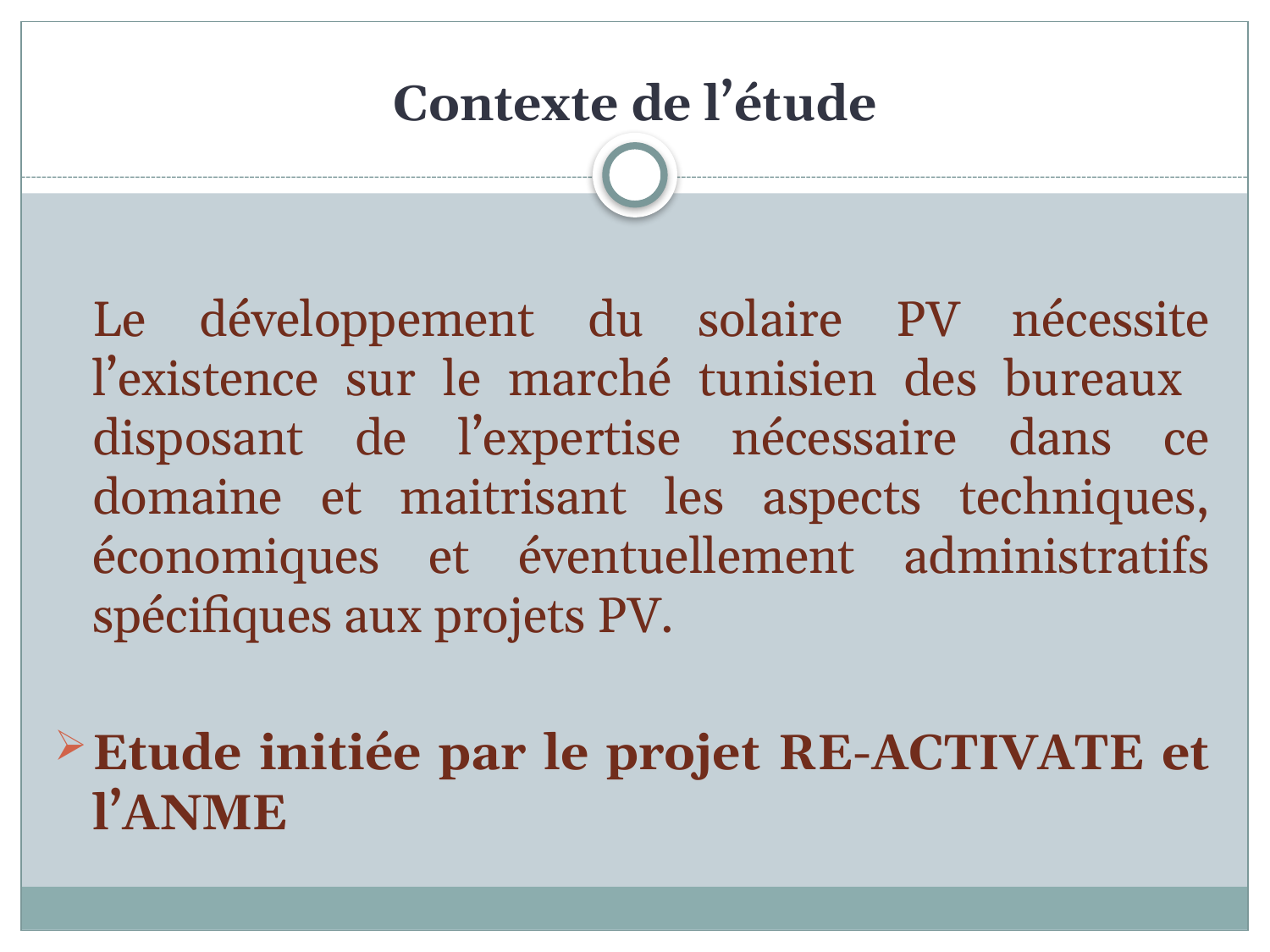

# Contexte de l’étude

	Le développement du solaire PV nécessite l’existence sur le marché tunisien des bureaux  disposant de l’expertise nécessaire dans ce domaine et maitrisant les aspects techniques, économiques et éventuellement administratifs spécifiques aux projets PV.

Etude initiée par le projet RE-ACTIVATE et l’ANME